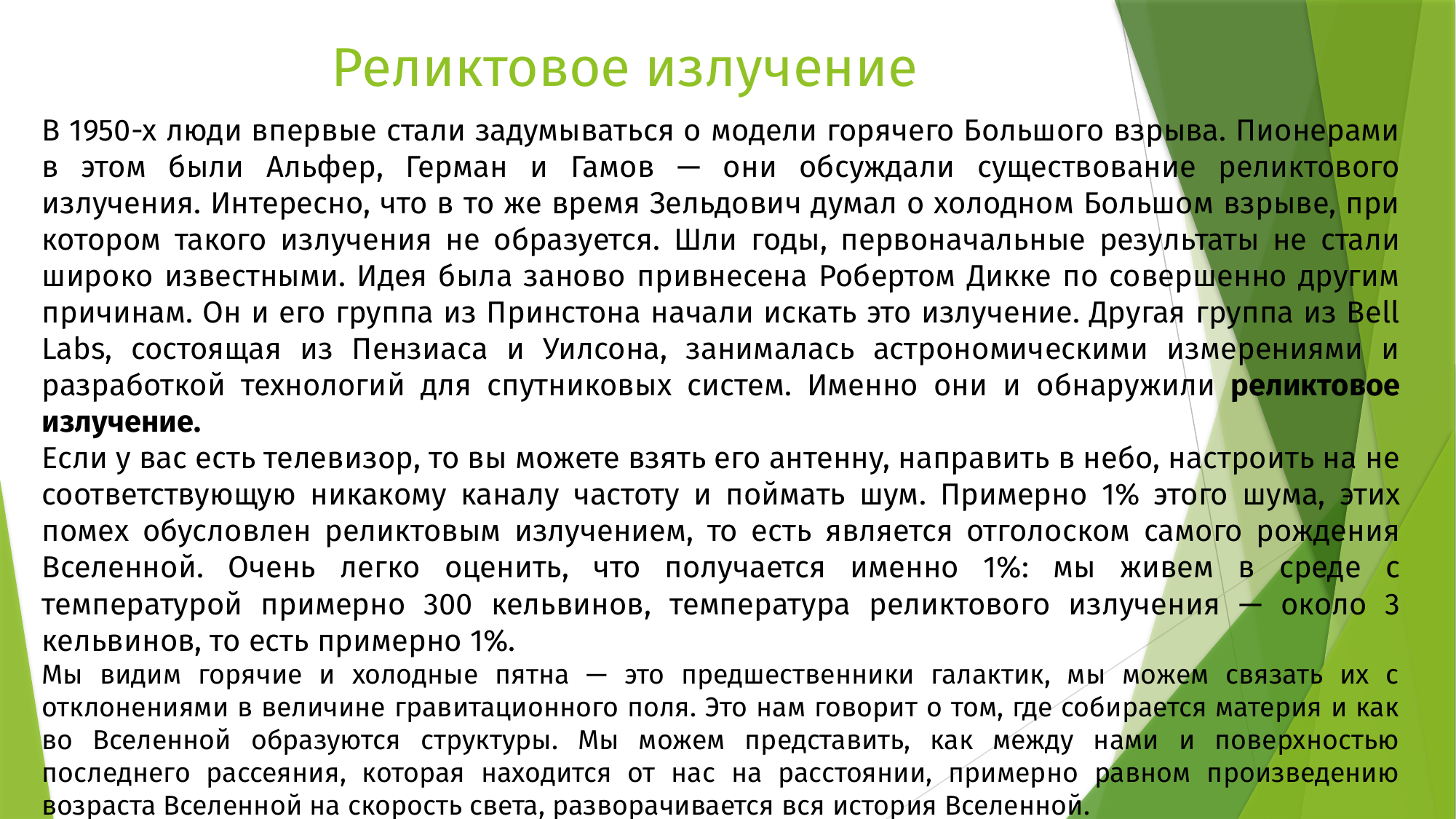

# Реликтовое излучение
В 1950-х люди впервые стали задумываться о модели горячего Большого взрыва. Пионерами в этом были Альфер, Герман и Гамов — они обсуждали существование реликтового излучения. Интересно, что в то же время Зельдович думал о холодном Большом взрыве, при котором такого излучения не образуется. Шли годы, первоначальные результаты не стали широко известными. Идея была заново привнесена Робертом Дикке по совершенно другим причинам. Он и его группа из Принстона начали искать это излучение. Другая группа из Bell Labs, состоящая из Пензиаса и Уилсона, занималась астрономическими измерениями и разработкой технологий для спутниковых систем. Именно они и обнаружили реликтовое излучение.
Если у вас есть телевизор, то вы можете взять его антенну, направить в небо, настроить на не соответствующую никакому каналу частоту и поймать шум. Примерно 1% этого шума, этих помех обусловлен реликтовым излучением, то есть является отголоском самого рождения Вселенной. Очень легко оценить, что получается именно 1%: мы живем в среде с температурой примерно 300 кельвинов, температура реликтового излучения — около 3 кельвинов, то есть примерно 1%.
Мы видим горячие и холодные пятна — это предшественники галактик, мы можем связать их с отклонениями в величине гравитационного поля. Это нам говорит о том, где собирается материя и как во Вселенной образуются структуры. Мы можем представить, как между нами и поверхностью последнего рассеяния, которая находится от нас на расстоянии, примерно равном произведению возраста Вселенной на скорость света, разворачивается вся история Вселенной.